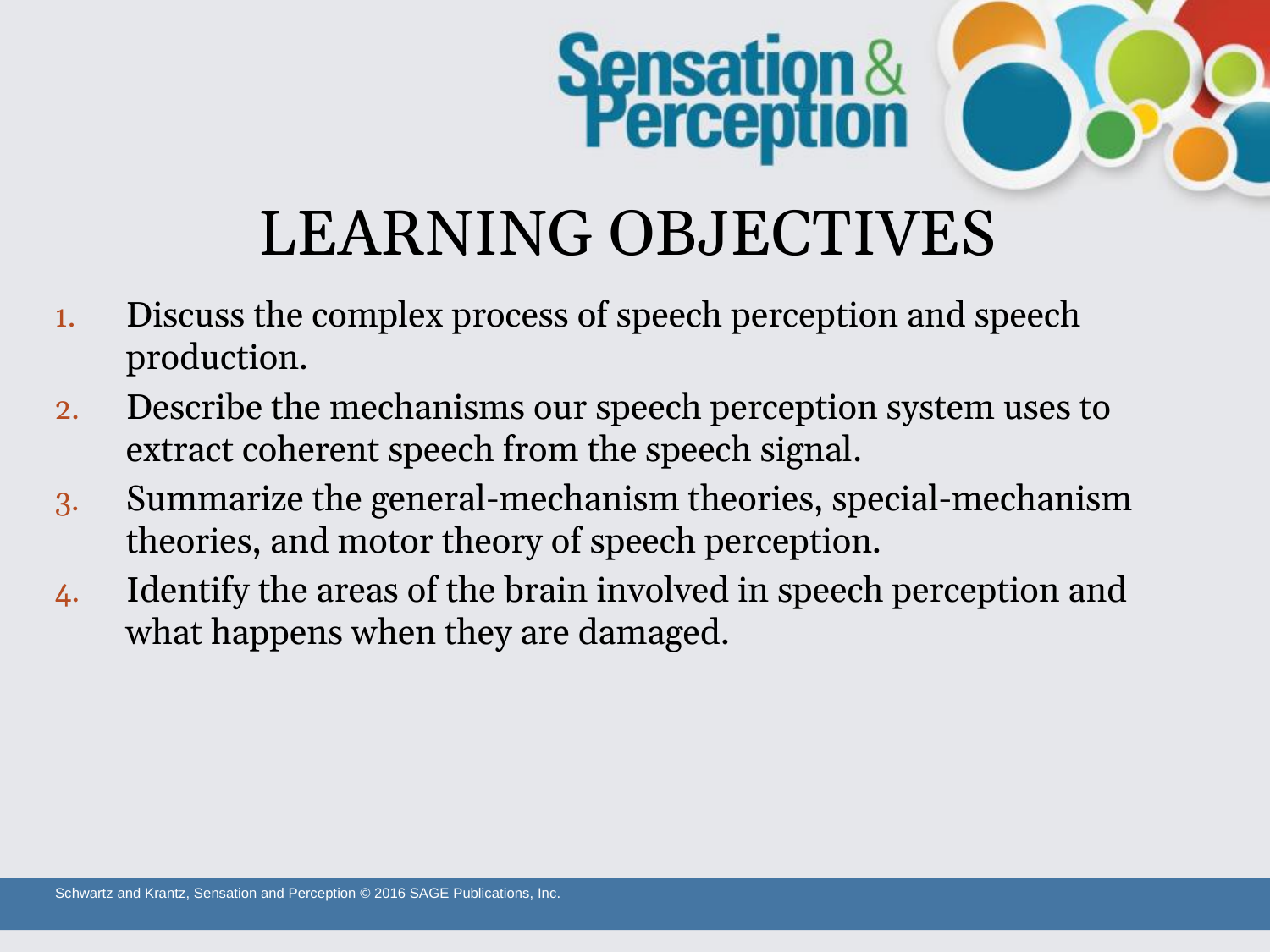

# LEARNING OBJECTIVES
Discuss the complex process of speech perception and speech production.
Describe the mechanisms our speech perception system uses to extract coherent speech from the speech signal.
Summarize the general-mechanism theories, special-mechanism theories, and motor theory of speech perception.
Identify the areas of the brain involved in speech perception and what happens when they are damaged.
Schwartz and Krantz, Sensation and Perception © 2016 SAGE Publications, Inc.